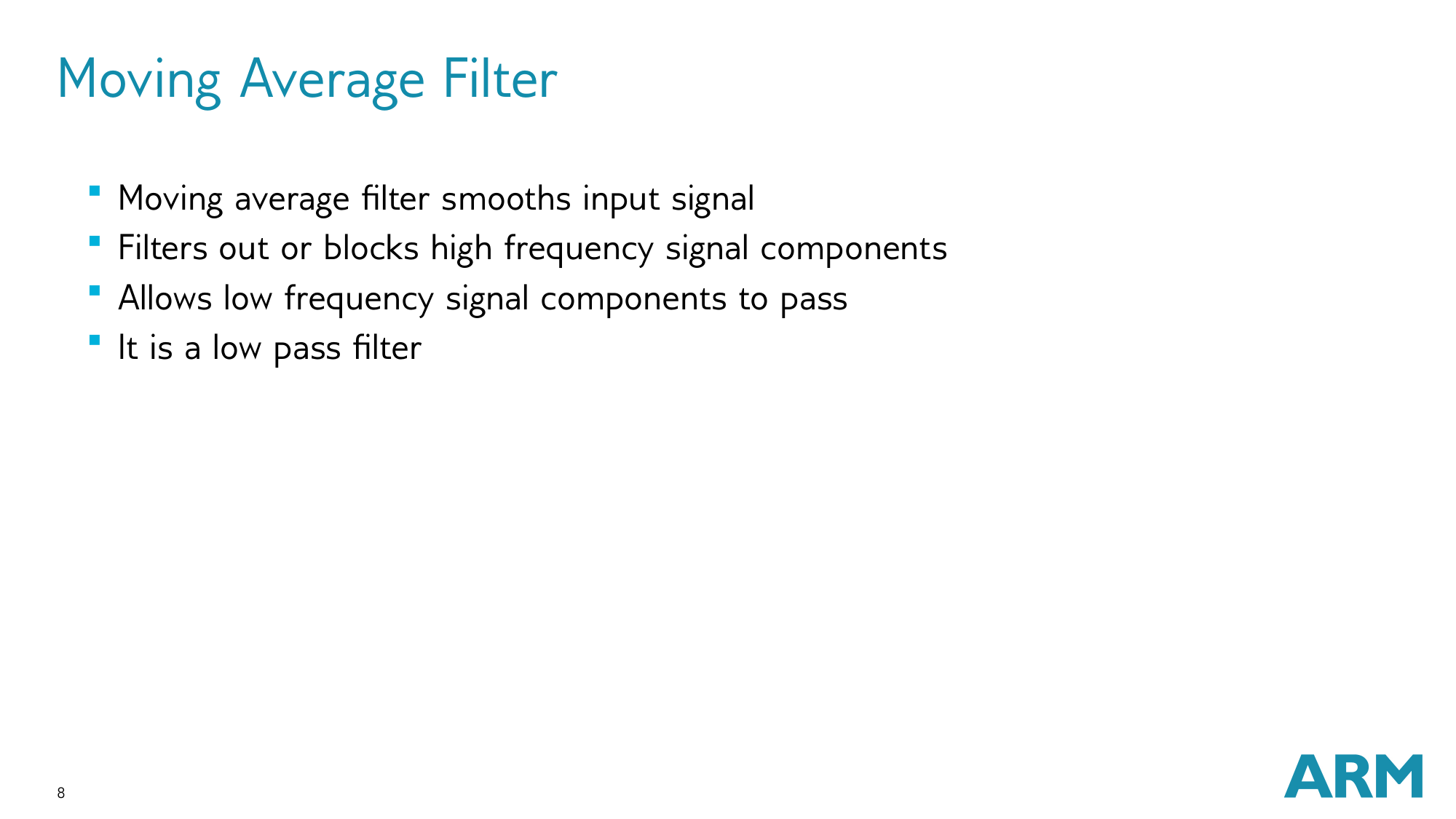

# Moving Average Filter
Moving average filter smooths input signal
Filters out or blocks high frequency signal components
Allows low frequency signal components to pass
It is a low pass filter